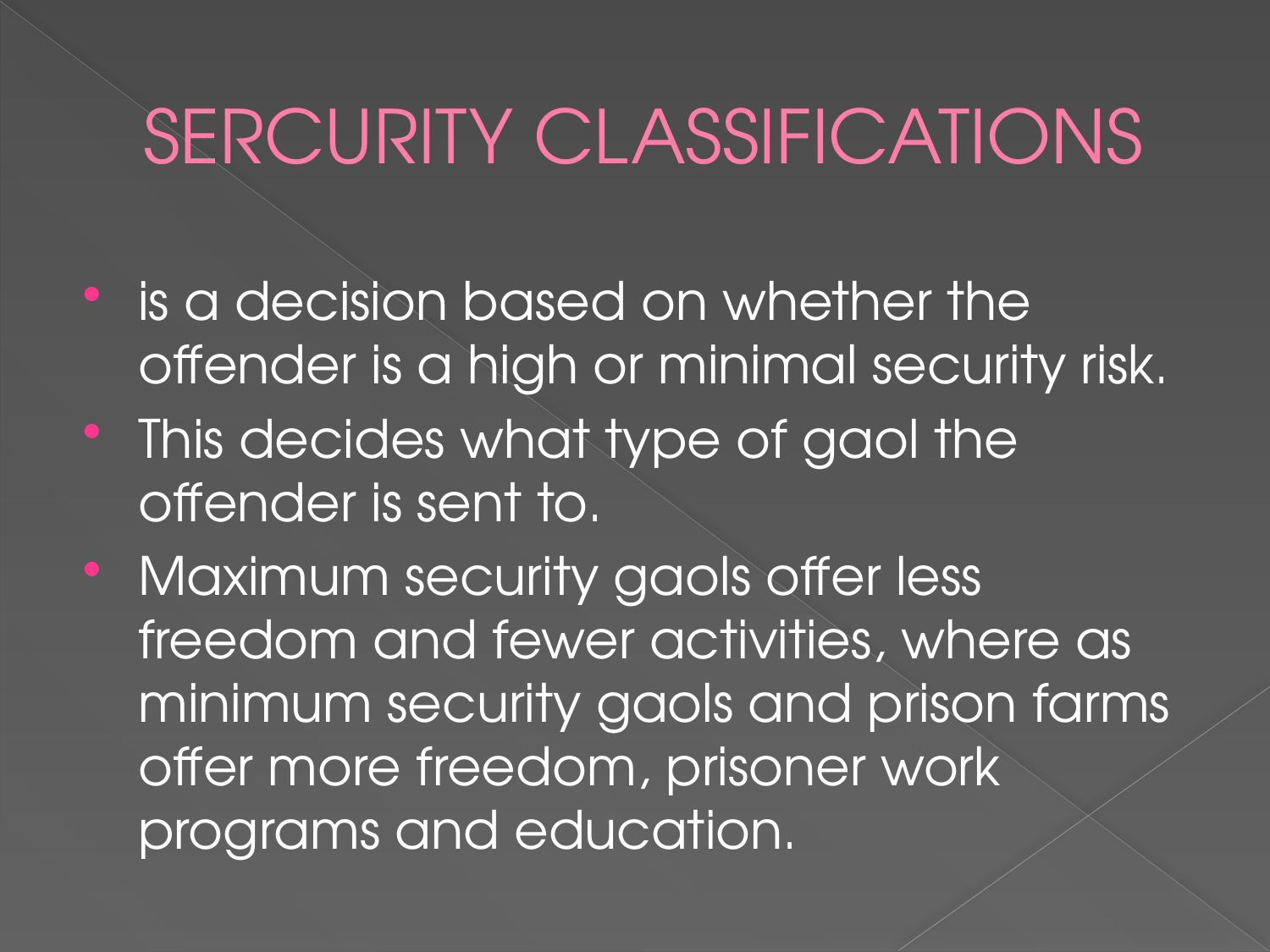

# SERCURITY CLASSIFICATIONS
is a decision based on whether the offender is a high or minimal security risk.
This decides what type of gaol the offender is sent to.
Maximum security gaols offer less freedom and fewer activities, where as minimum security gaols and prison farms offer more freedom, prisoner work programs and education.